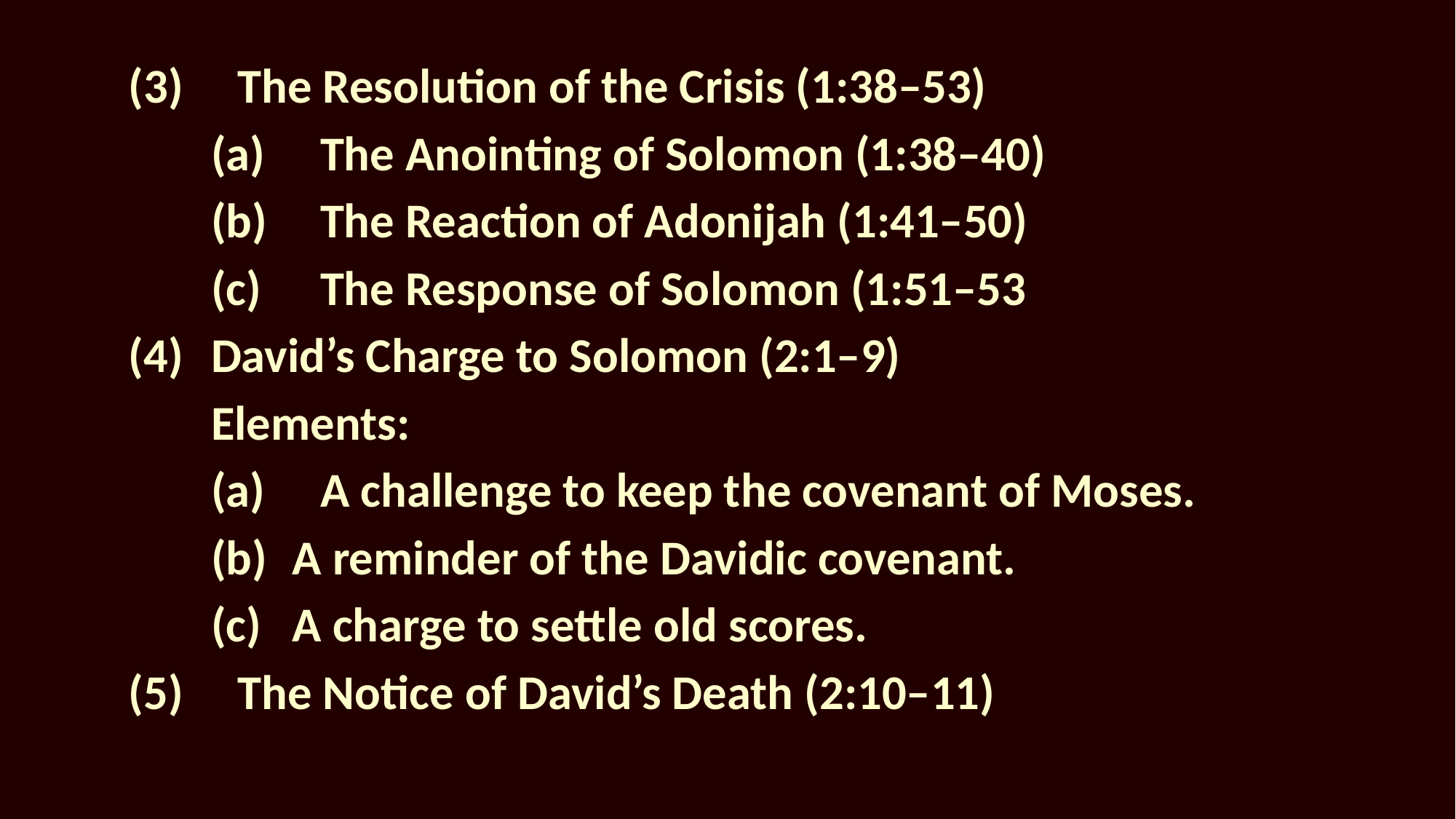

(3)	The Resolution of the Crisis (1:38–53)
(a)	The Anointing of Solomon (1:38–40)
(b)	The Reaction of Adonijah (1:41–50)
(c)	The Response of Solomon (1:51–53
David’s Charge to Solomon (2:1–9)
Elements:
(a)	A challenge to keep the covenant of Moses.
A reminder of the Davidic covenant.
A charge to settle old scores.
(5)	The Notice of David’s Death (2:10–11)